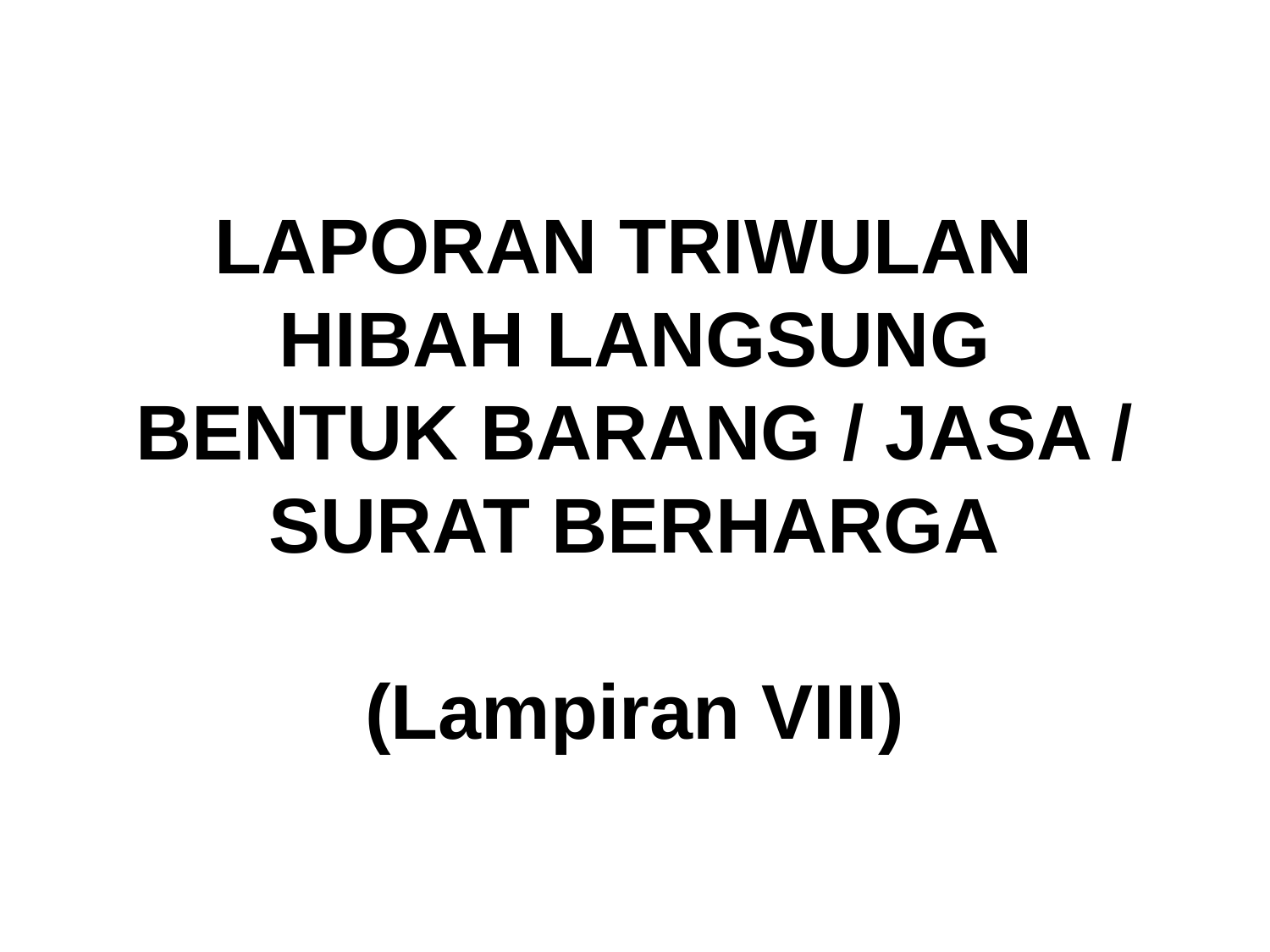

LAPORAN TRIWULAN
HIBAH LANGSUNG
BENTUK BARANG / JASA / SURAT BERHARGA

(Lampiran VIII)